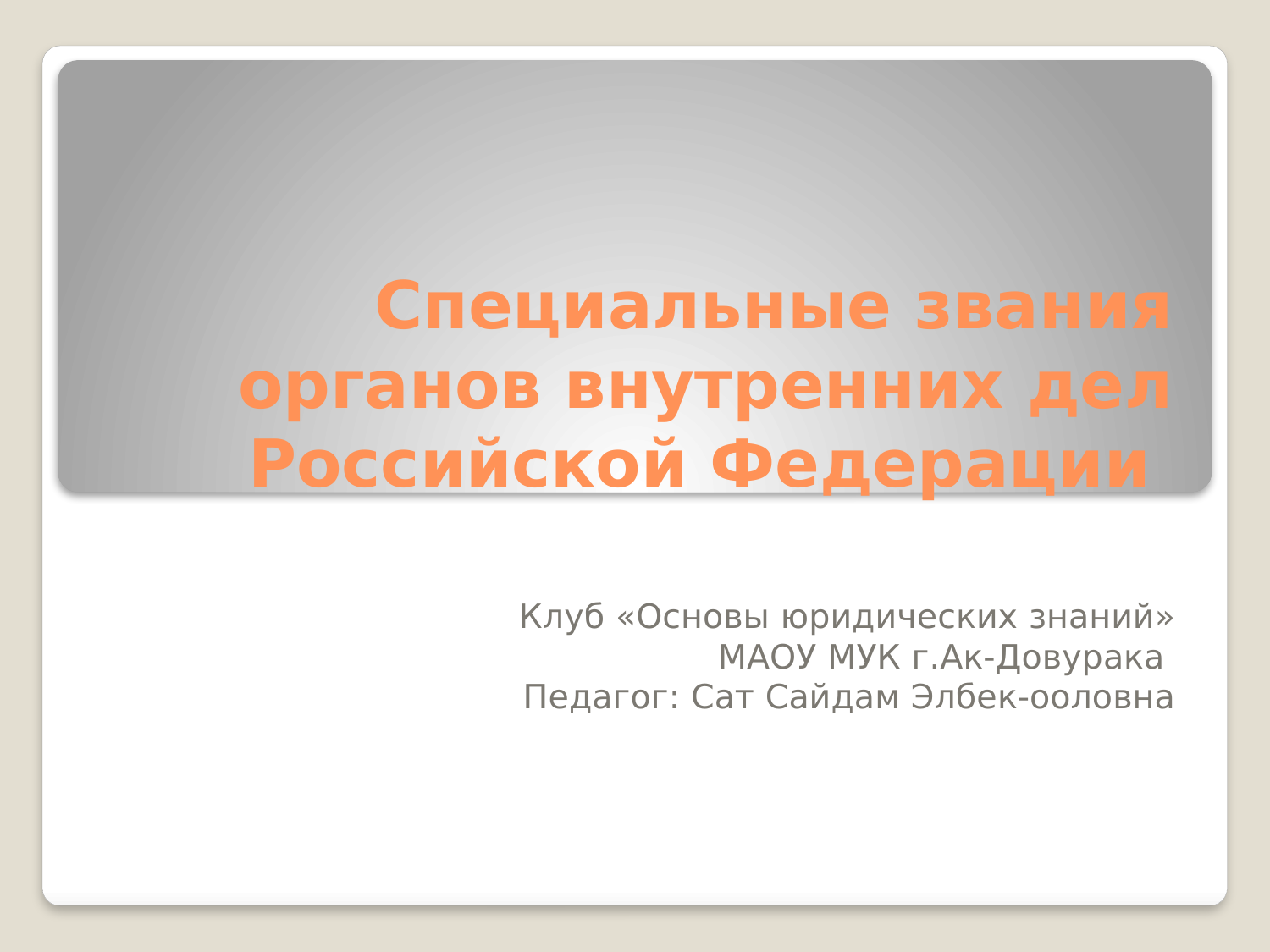

# Специальные звания органов внутренних дел Российской Федерации
Клуб «Основы юридических знаний»
МАОУ МУК г.Ак-Довурака
Педагог: Сат Сайдам Элбек-ооловна